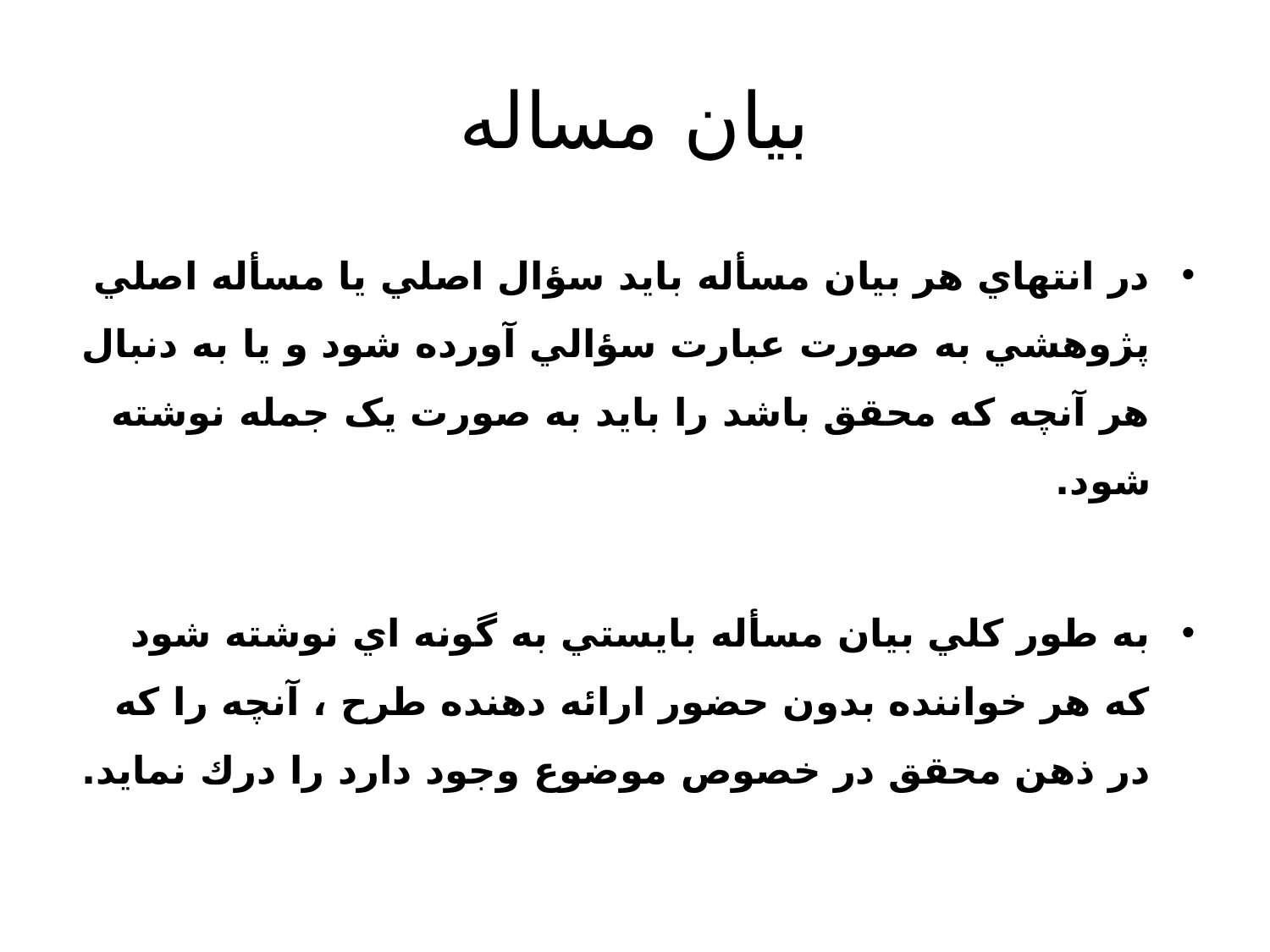

# بیان مساله
در انتهاي هر بيان مسأله بايد سؤال اصلي يا مسأله اصلي پژوهشي به صورت عبارت سؤالي آورده شود و یا به دنبال هر آنچه که محقق باشد را باید به صورت یک جمله نوشته شود.

به طور كلي بيان مسأله بايستي به گونه اي نوشته شود كه هر خواننده بدون حضور ارائه دهنده طرح ، آنچه را كه در ذهن محقق در خصوص موضوع وجود دارد را درك نمايد.